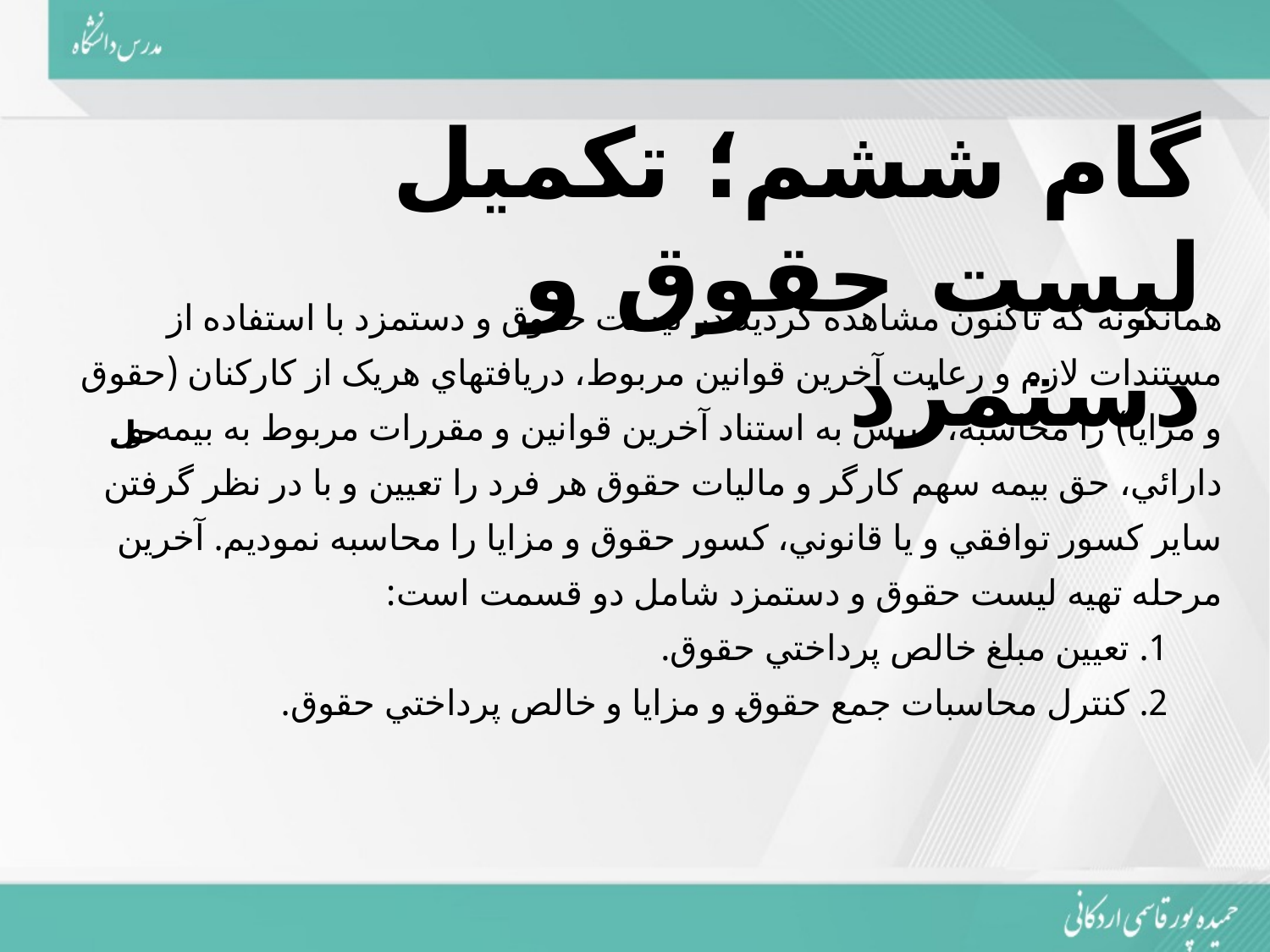

گام ششم؛ تکميل ليست حقوق و دستمزد
همانگونه که تاکنون مشاهده کرديد در ليست حقوق و دستمزد با استفاده از مستندات لازم و رعايت آخرين قوانين مربوط، دريافتهاي هريک از کارکنان (حقوق و مزايا) را محاسبه، سپس به استناد آخرين قوانين و مقررات مربوط به بيمه و دارائي، حق بيمه سهم کارگر و ماليات حقوق هر فرد را تعيين و با در نظر گرفتن ساير کسور توافقي و يا قانوني، کسور حقوق و مزايا را محاسبه نموديم. آخرين مرحله تهيه ليست حقوق و دستمزد شامل دو قسمت است:
      1. تعيين مبلغ خالص پرداختي حقوق.
      2. کنترل محاسبات جمع حقوق و مزايا و خالص پرداختي حقوق.
حل